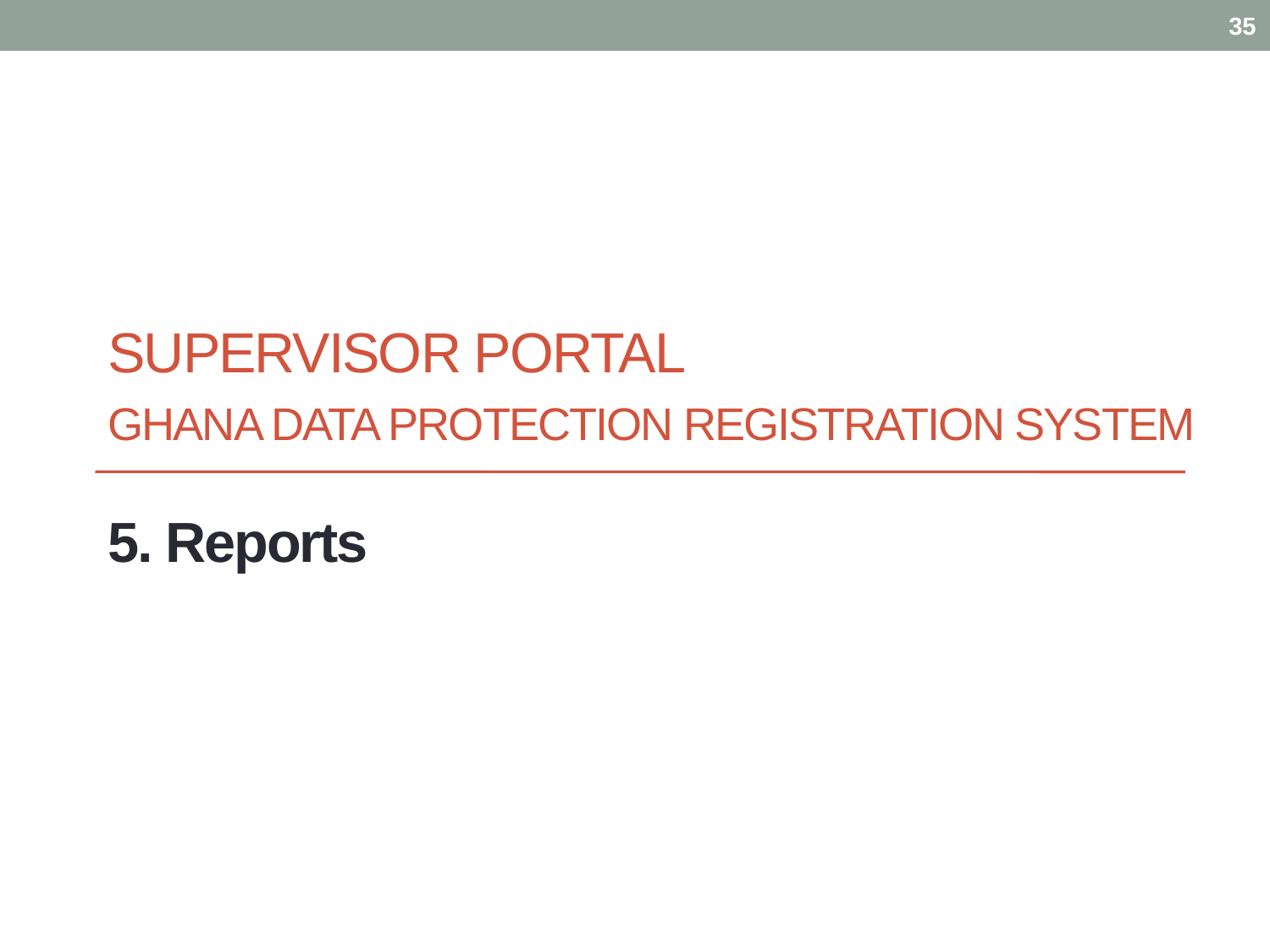

35
# SUPERVISOR PORTAL Ghana Data Protection Registration System
5. Reports